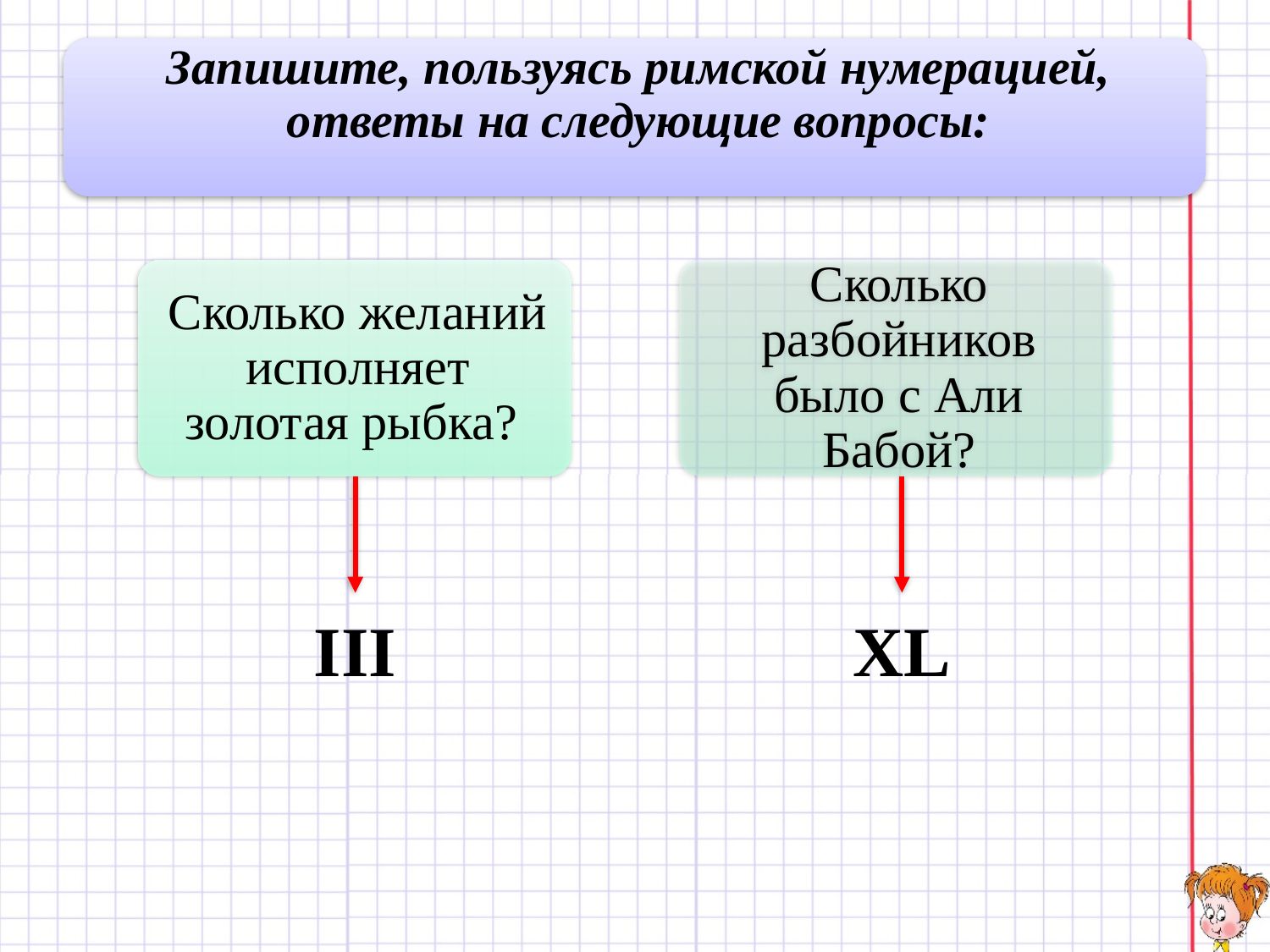

Запишите, пользуясь римской нумерацией, ответы на следующие вопросы:
Сколько желаний исполняет золотая рыбка?
Сколько разбойников было с Али Бабой?
III
XL